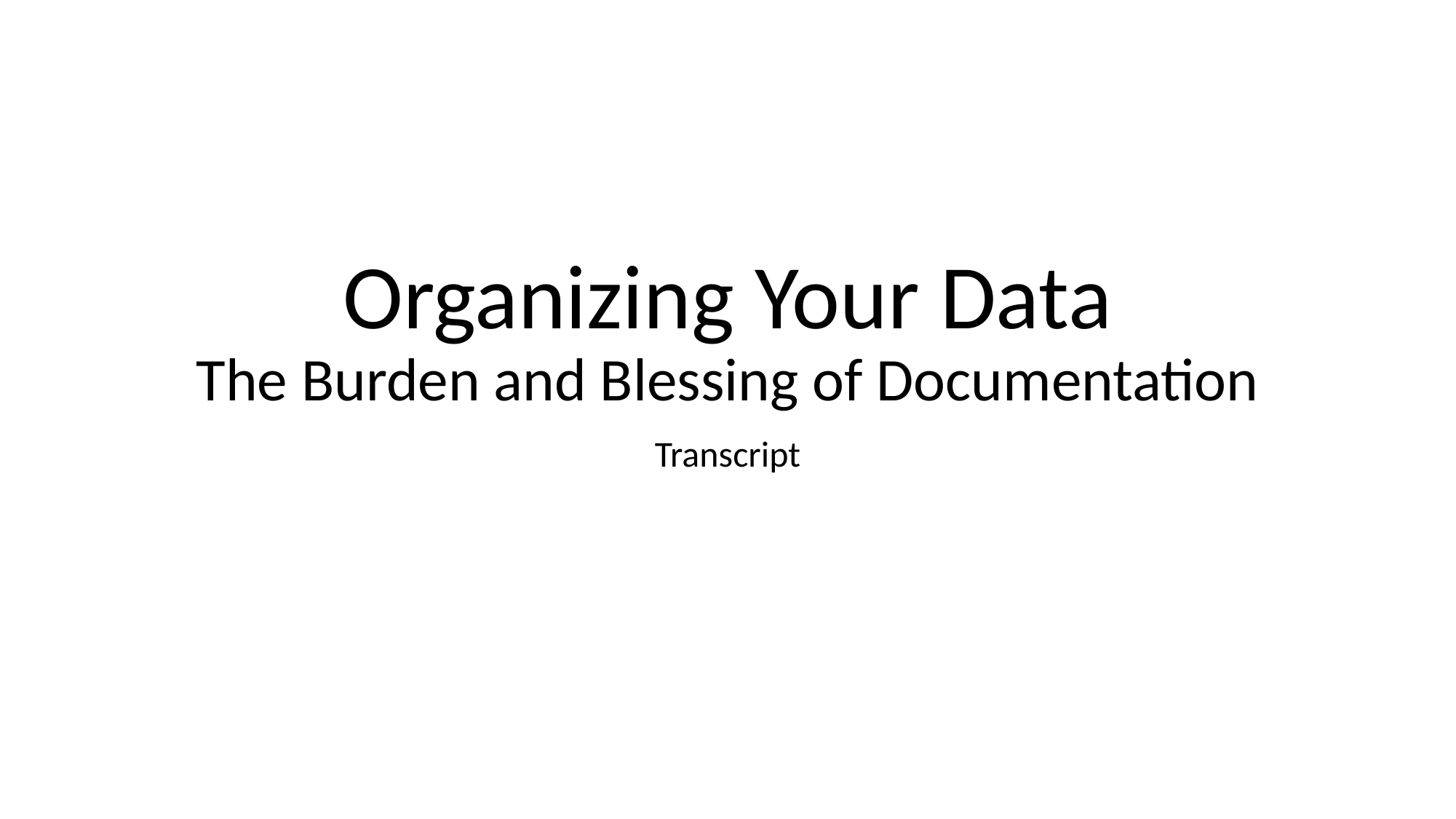

# Organizing Your Data The Burden and Blessing of Documentation
Transcript